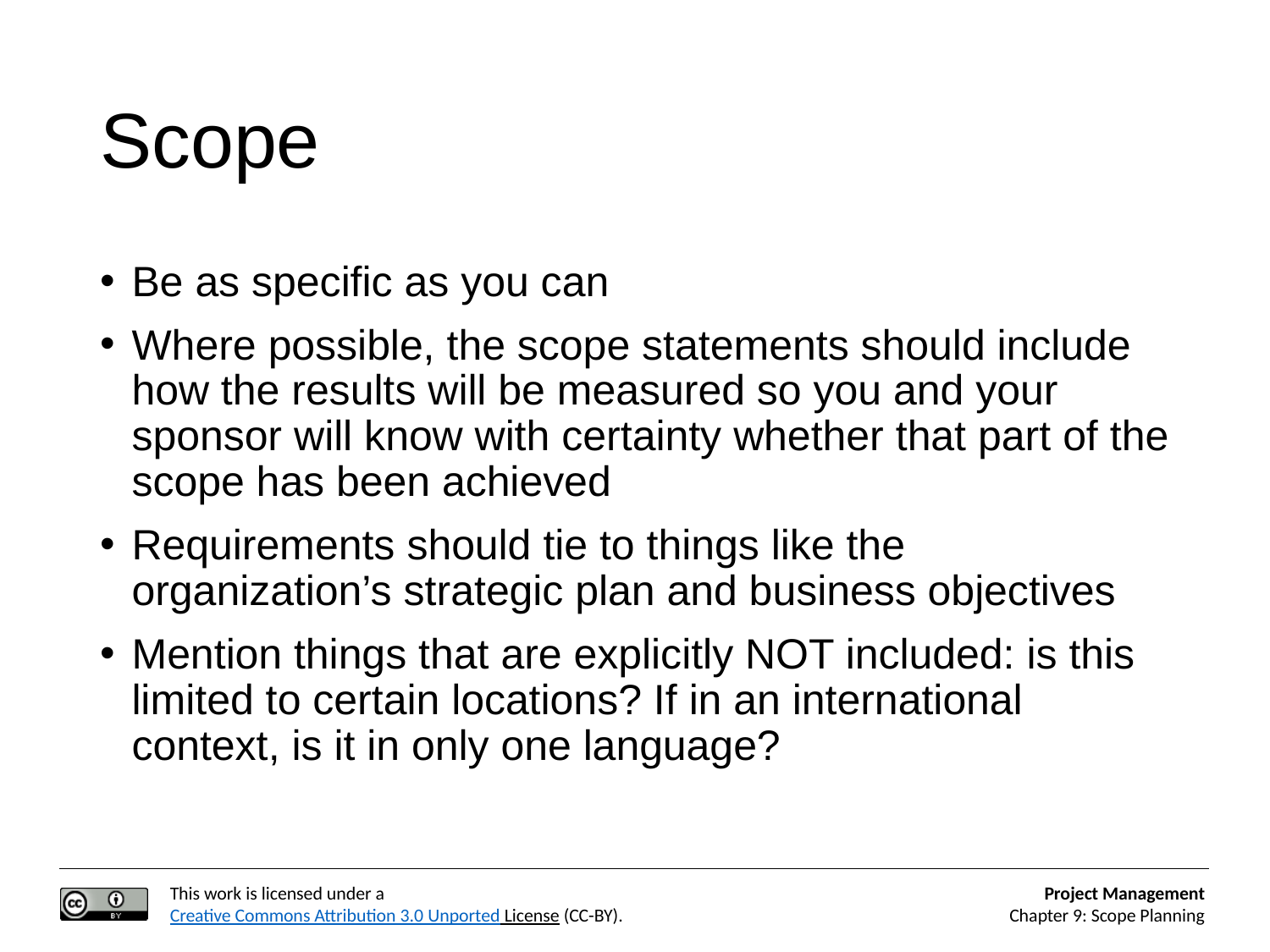

# Scope
Be as specific as you can
Where possible, the scope statements should include how the results will be measured so you and your sponsor will know with certainty whether that part of the scope has been achieved
Requirements should tie to things like the organization’s strategic plan and business objectives
Mention things that are explicitly NOT included: is this limited to certain locations? If in an international context, is it in only one language?